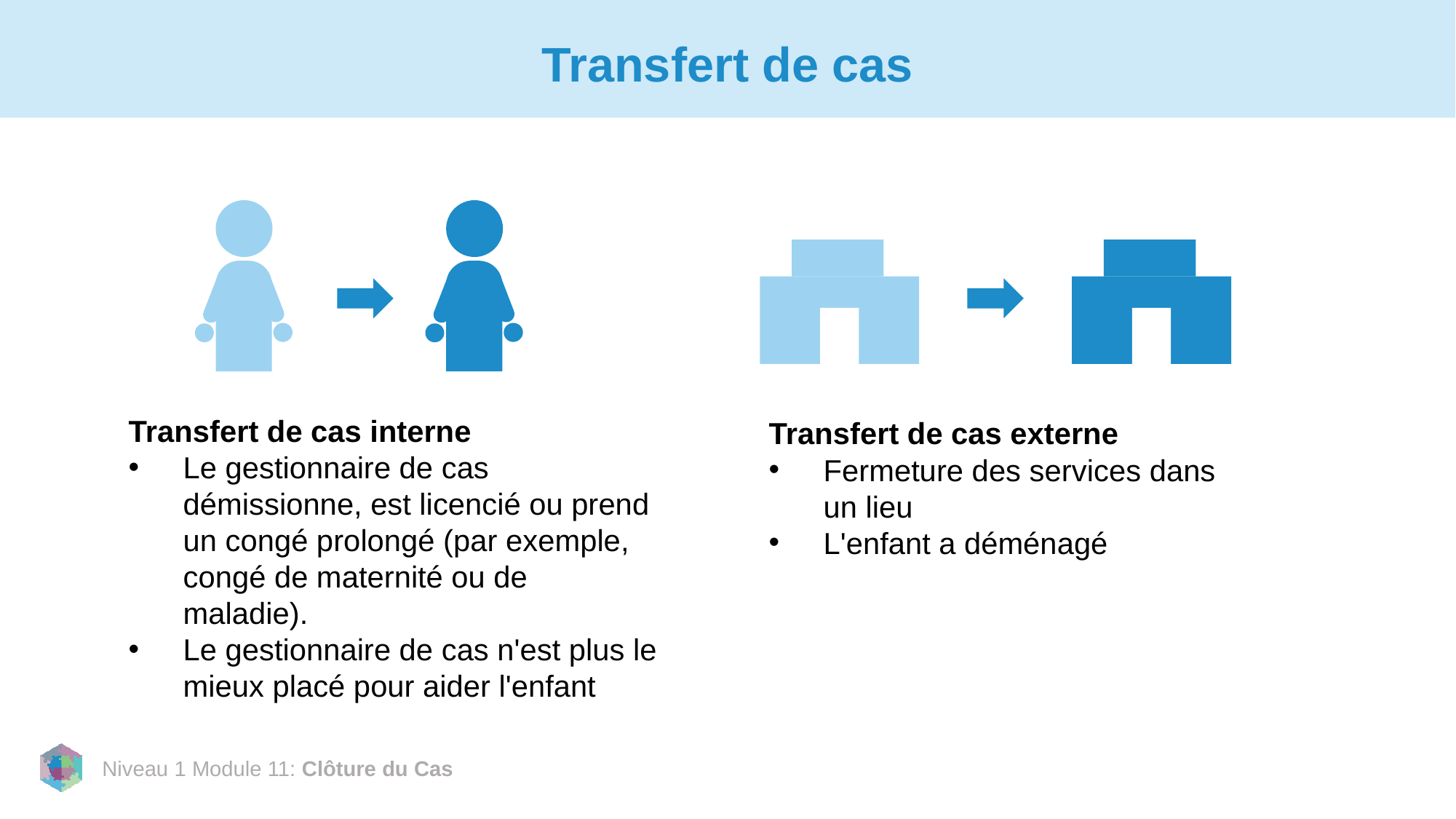

# Transfert de cas

Transfert de cas interne
Le gestionnaire de cas démissionne, est licencié ou prend un congé prolongé (par exemple, congé de maternité ou de maladie).
Le gestionnaire de cas n'est plus le mieux placé pour aider l'enfant
Transfert de cas externe
Fermeture des services dans un lieu
L'enfant a déménagé